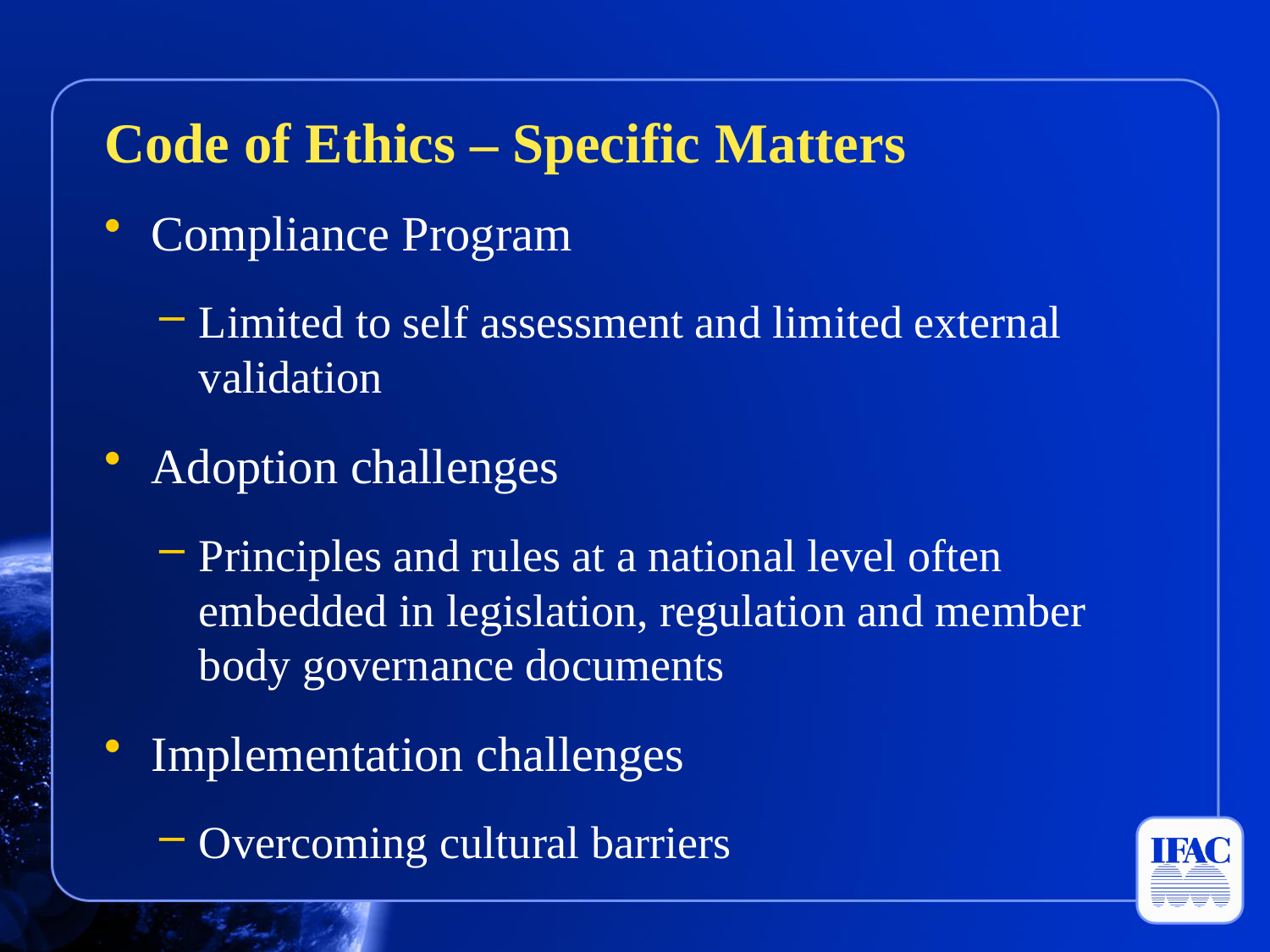

#
Code of Ethics – Specific Matters

Compliance Program
Limited to self assessment and limited external validation
Adoption challenges
Principles and rules at a national level often embedded in legislation, regulation and member body governance documents
Implementation challenges
Overcoming cultural barriers